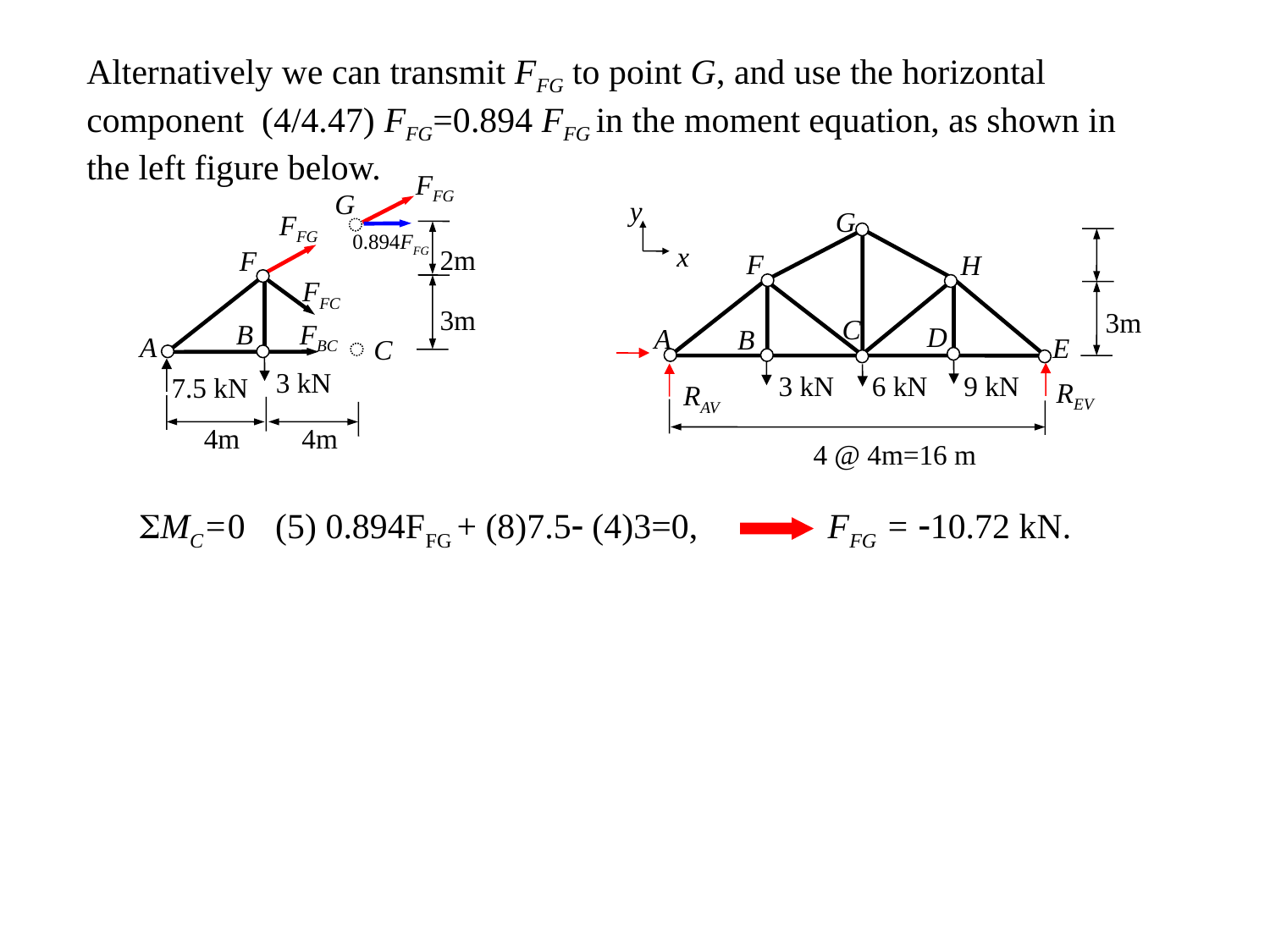

Alternatively we can transmit FFG to point G, and use the horizontal component  (4/4.47) FFG=0.894 FFG in the moment equation, as shown in the left figure below.
FFG
G
y

G
FFG

0.894FFG

x
2m
F
F
H

FFC

3m
3m
C
FBC
B
D
A
B
A
E
C

3 kN

3 kN
6 kN
9 kN

7.5 kN

REV
RAV

4m
4m

4 @ 4m=16 m
ΣMC=0	 (5) 0.894FFG + (8)7.5− (4)3=0, 	      FFG = −10.72 kN.